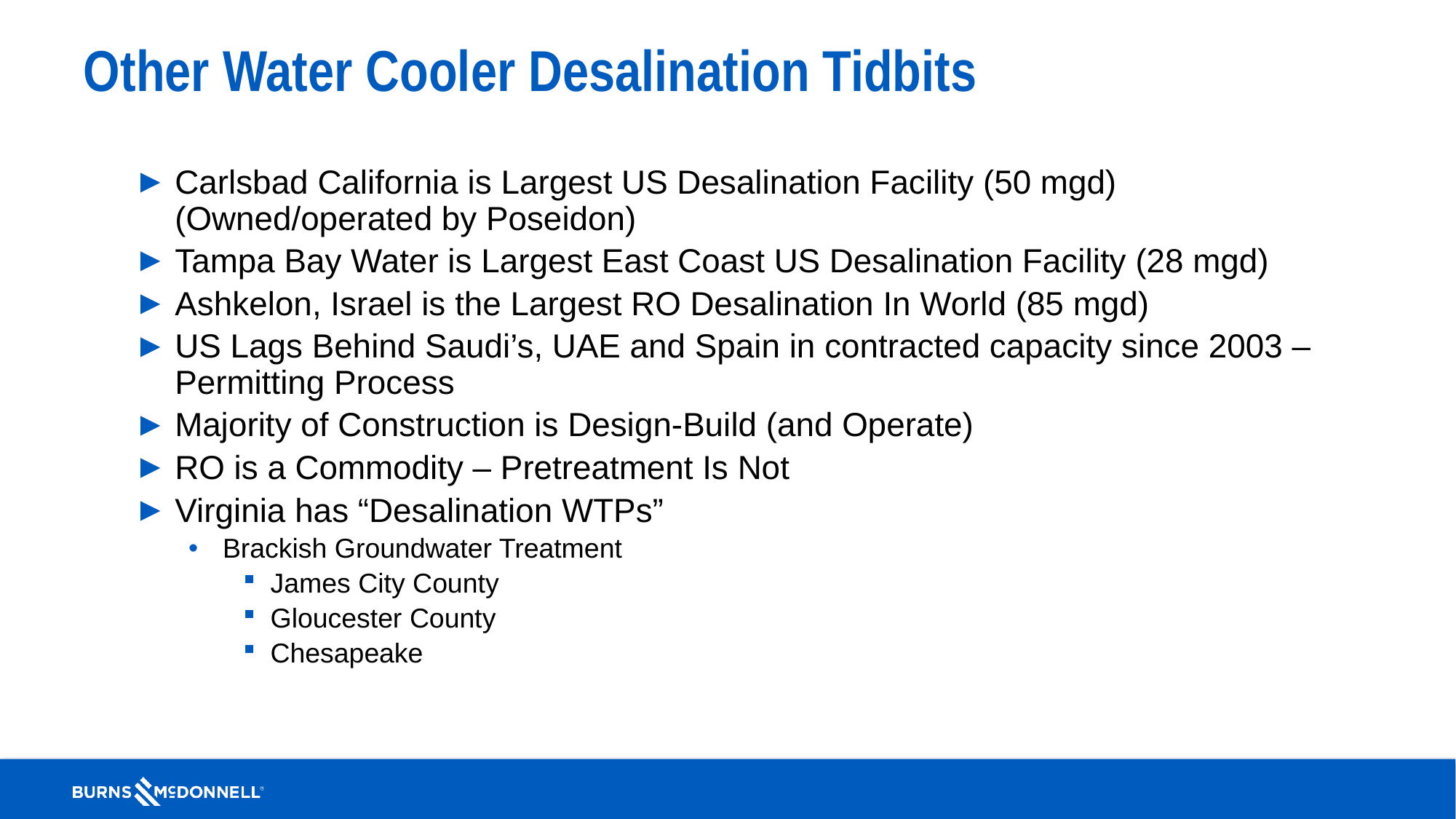

# Other Water Cooler Desalination Tidbits
Carlsbad California is Largest US Desalination Facility (50 mgd) (Owned/operated by Poseidon)
Tampa Bay Water is Largest East Coast US Desalination Facility (28 mgd)
Ashkelon, Israel is the Largest RO Desalination In World (85 mgd)
US Lags Behind Saudi’s, UAE and Spain in contracted capacity since 2003 – Permitting Process
Majority of Construction is Design-Build (and Operate)
RO is a Commodity – Pretreatment Is Not
Virginia has “Desalination WTPs”
Brackish Groundwater Treatment
James City County
Gloucester County
Chesapeake